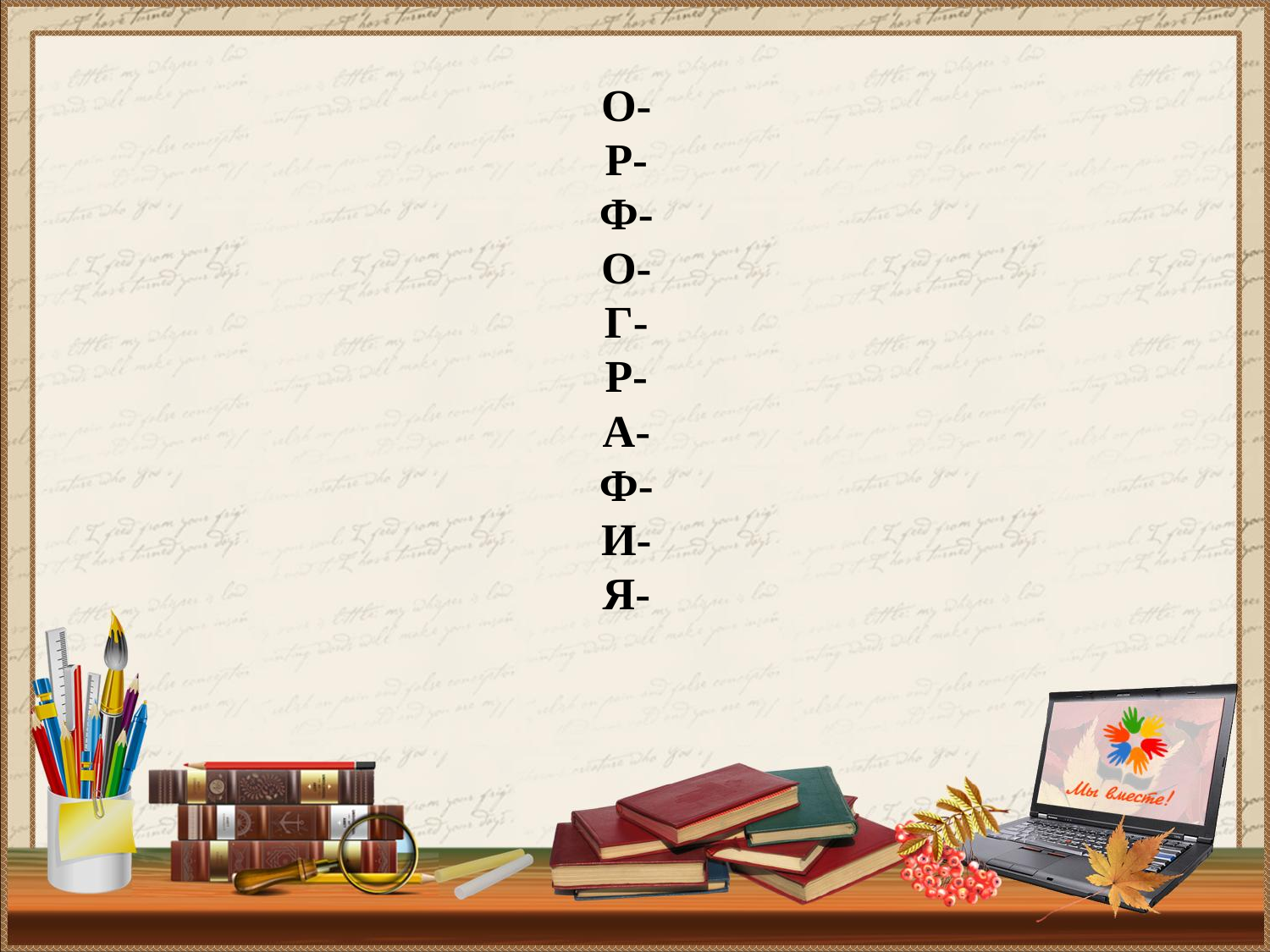

# О- Р- Ф- О- Г- Р- А- Ф- И- Я-